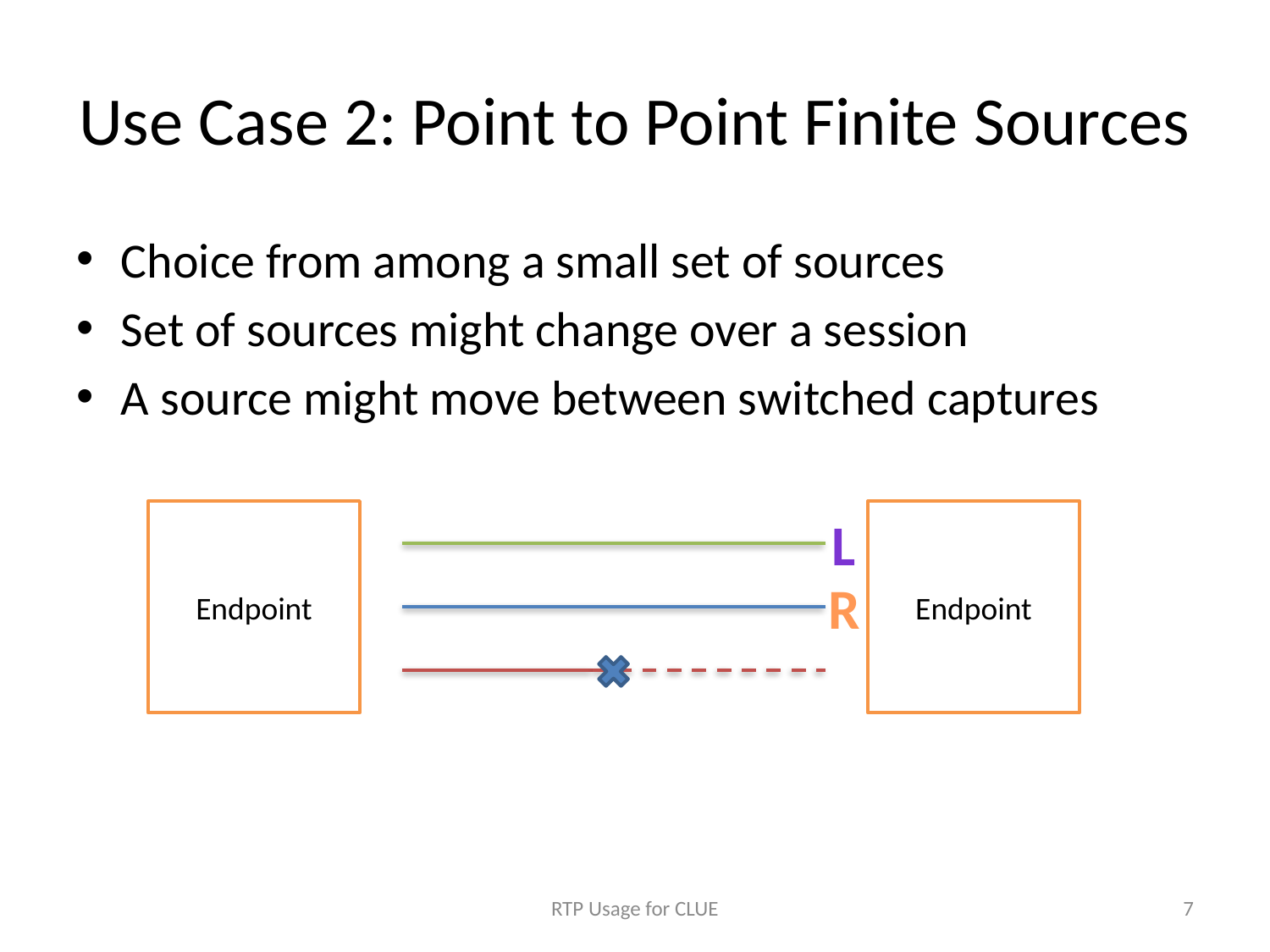

# Use Case 2: Point to Point Finite Sources
Choice from among a small set of sources
Set of sources might change over a session
A source might move between switched captures

Endpoint
Endpoint
L
R

RTP Usage for CLUE
7